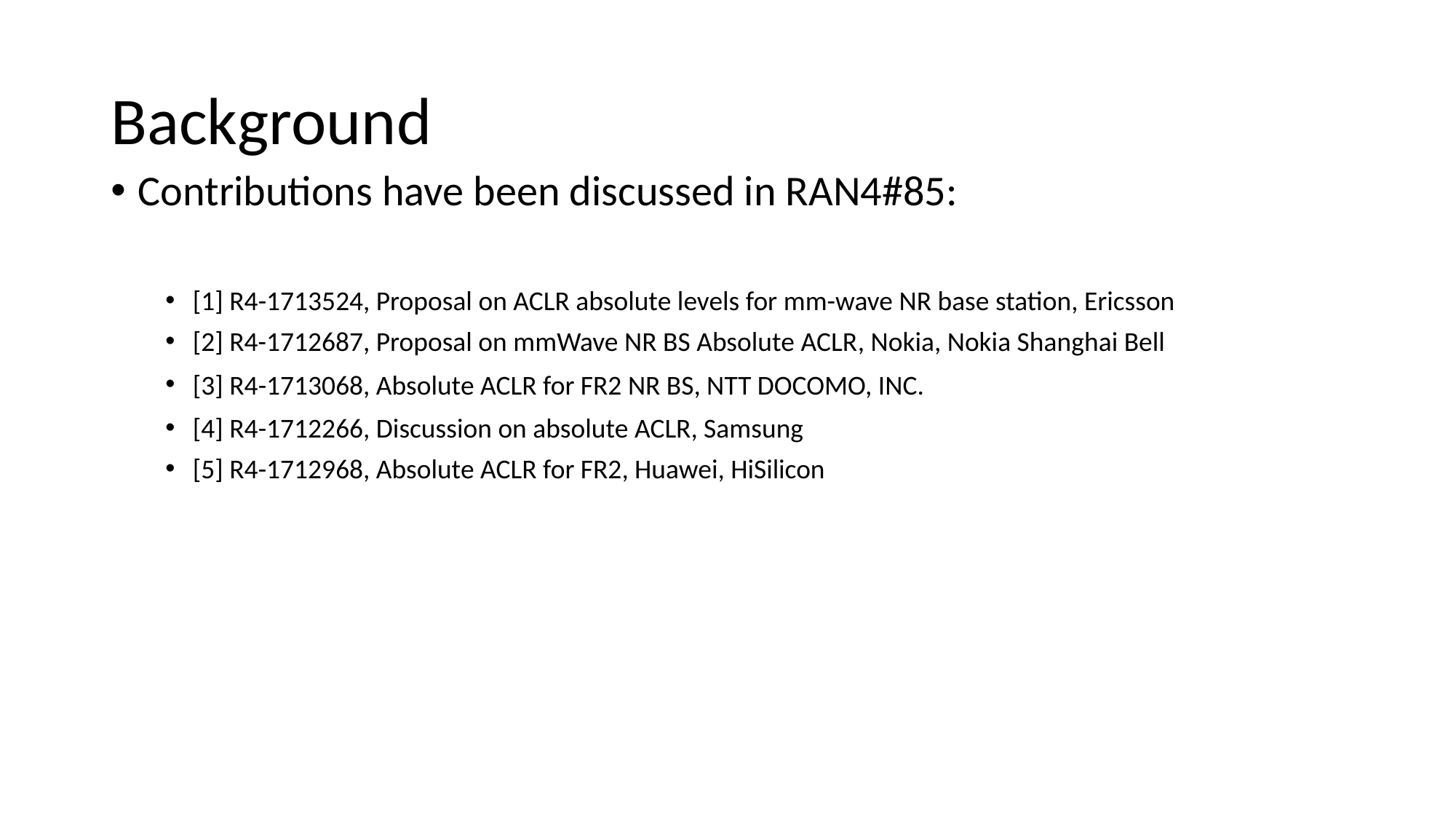

# Background
Contributions have been discussed in RAN4#85:

[1] R4-1713524, Proposal on ACLR absolute levels for mm-wave NR base station, Ericsson
[2] R4-1712687, Proposal on mmWave NR BS Absolute ACLR, Nokia, Nokia Shanghai Bell
[3] R4-1713068, Absolute ACLR for FR2 NR BS, NTT DOCOMO, INC.
[4] R4-1712266, Discussion on absolute ACLR, Samsung
[5] R4-1712968, Absolute ACLR for FR2, Huawei, HiSilicon